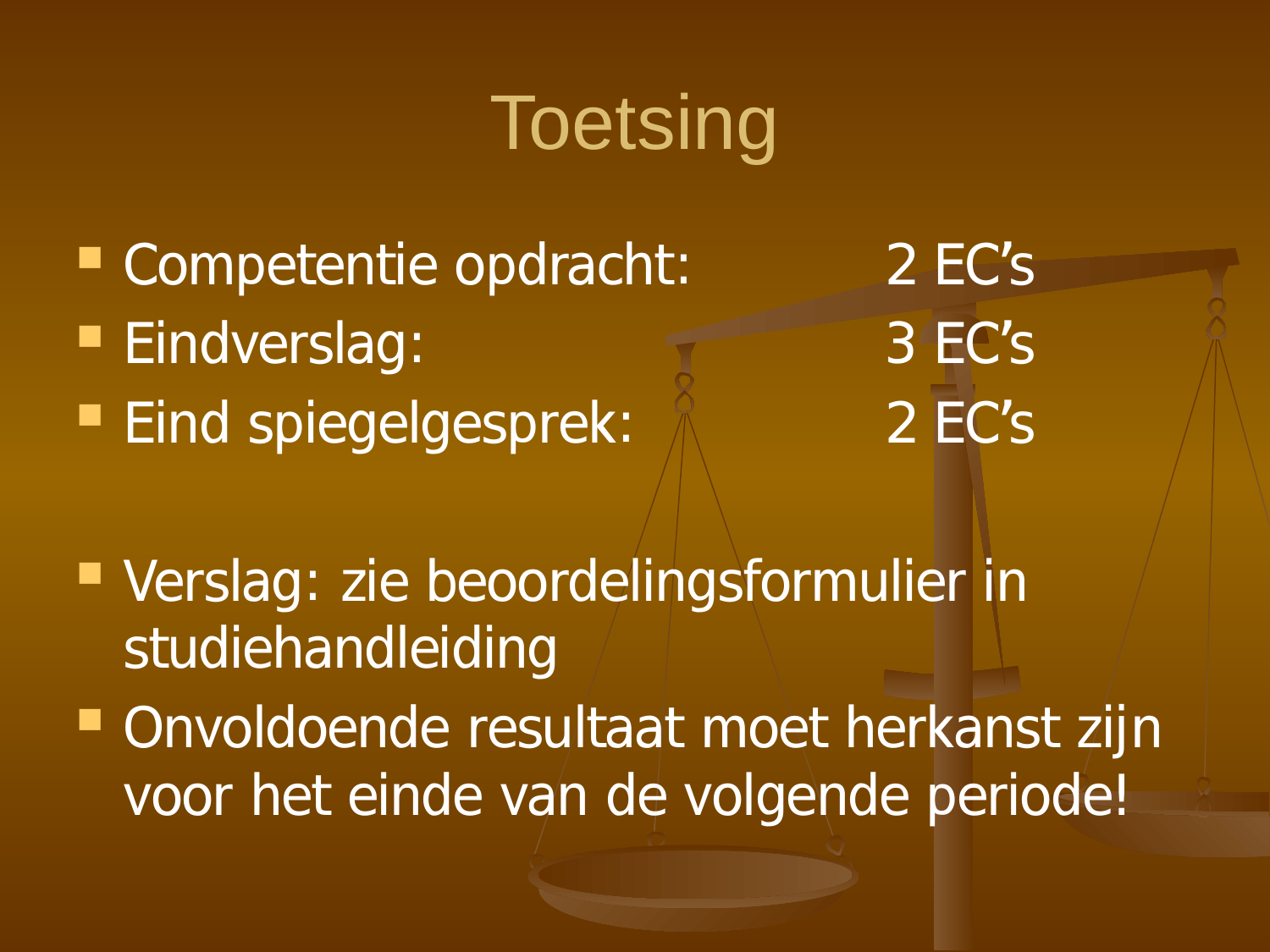

# Toetsing
Competentie opdracht:		2 EC’s
Eindverslag:				3 EC’s
Eind spiegelgesprek:		2 EC’s

Verslag: zie beoordelingsformulier in studiehandleiding
Onvoldoende resultaat moet herkanst zijn voor het einde van de volgende periode!